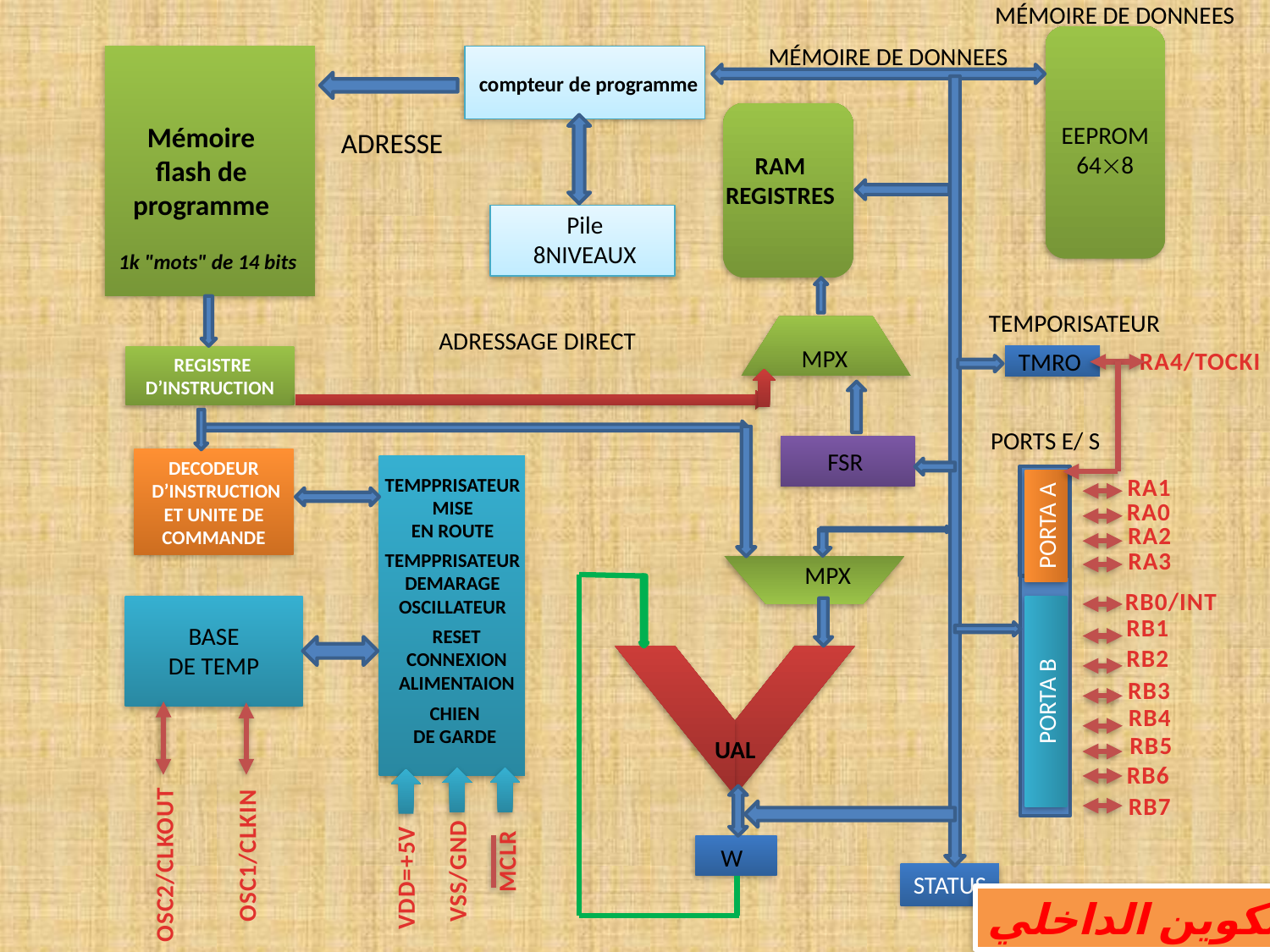

MÉMOIRE DE DONNEES

MÉMOIRE DE DONNEES

compteur de programme

Mémoire flash de
programme
EEPROM
64×8

ADRESSE
RAM
REGISTRES

Pile
8NIVEAUX

1k "mots" de 14 bits

TEMPORISATEUR

ADRESSAGE DIRECT
MPX
RA4/TOCKI
TMRO

REGISTRE
D’INSTRUCTION

PORTS E/ S

FSR
DECODEUR
D’INSTRUCTION
ET UNITE DE
COMMANDE

RA1
TEMPPRISATEUR
MISE
EN ROUTE

RA0
PORTA A
RA2

RA3
TEMPPRISATEUR
DEMARAGE
OSCILLATEUR
MPX

RB0/INT

RB1
BASE
DE TEMP
RESET
CONNEXION
ALIMENTAION

RB2

RB3
PORTA B
CHIEN
DE GARDE
RB4
RB5
UAL
RB6

RB7

OSC1/CLKIN

W
MCLR
OSC2/CLKOUT
VSS/GND
VDD=+5V
STATUS
التكوين الداخلي